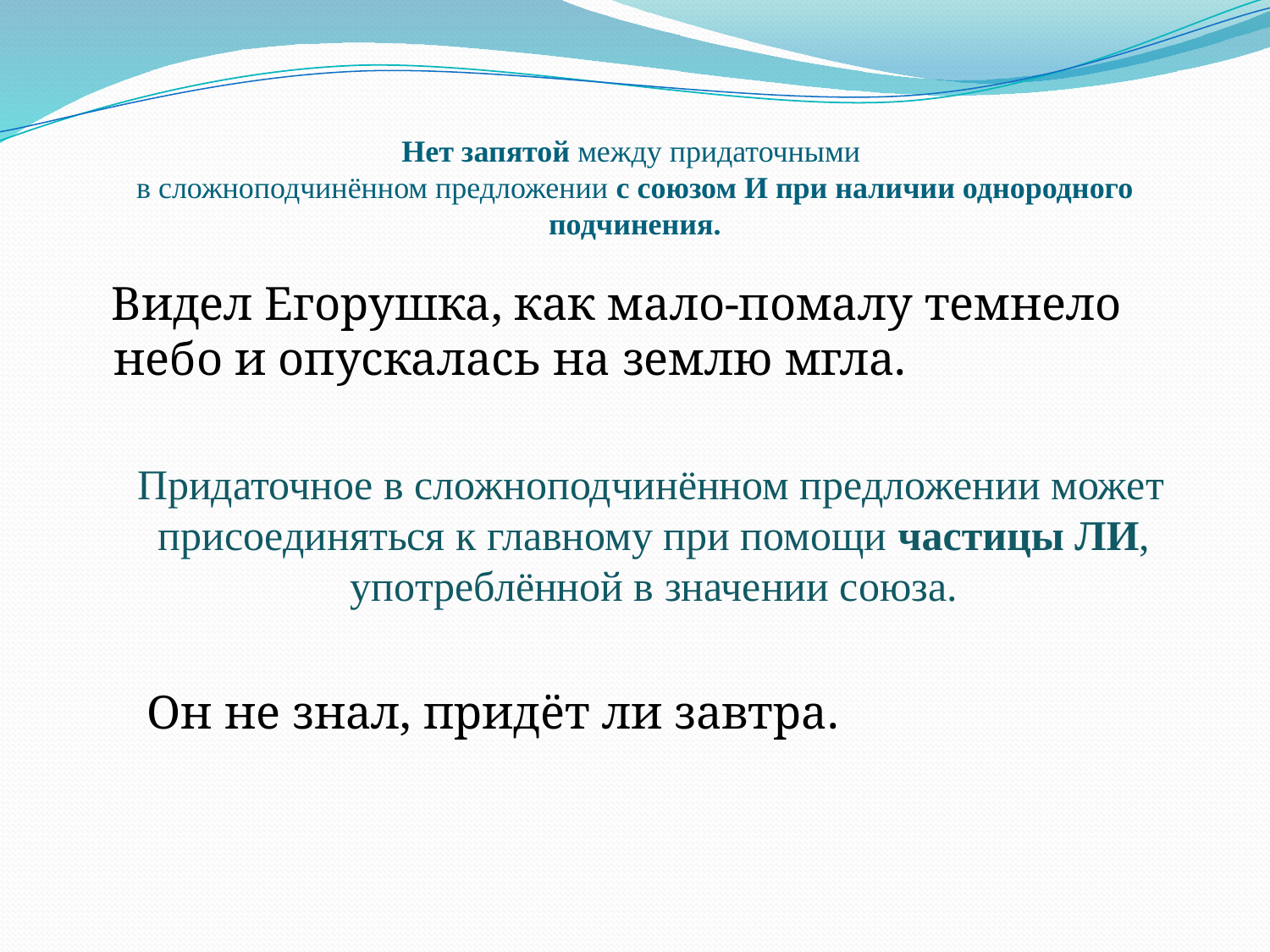

# Нет запятой между придаточными в сложноподчинённом предложении с союзом И при наличии однородного подчинения.
   Видел Егорушка, как мало-помалу темнело небо и опускалась на землю мгла.

   Придаточное в сложноподчинённом предложении может присоединяться к главному при помощи частицы ЛИ, употреблённой в значении союза.

      Он не знал, придёт ли завтра.